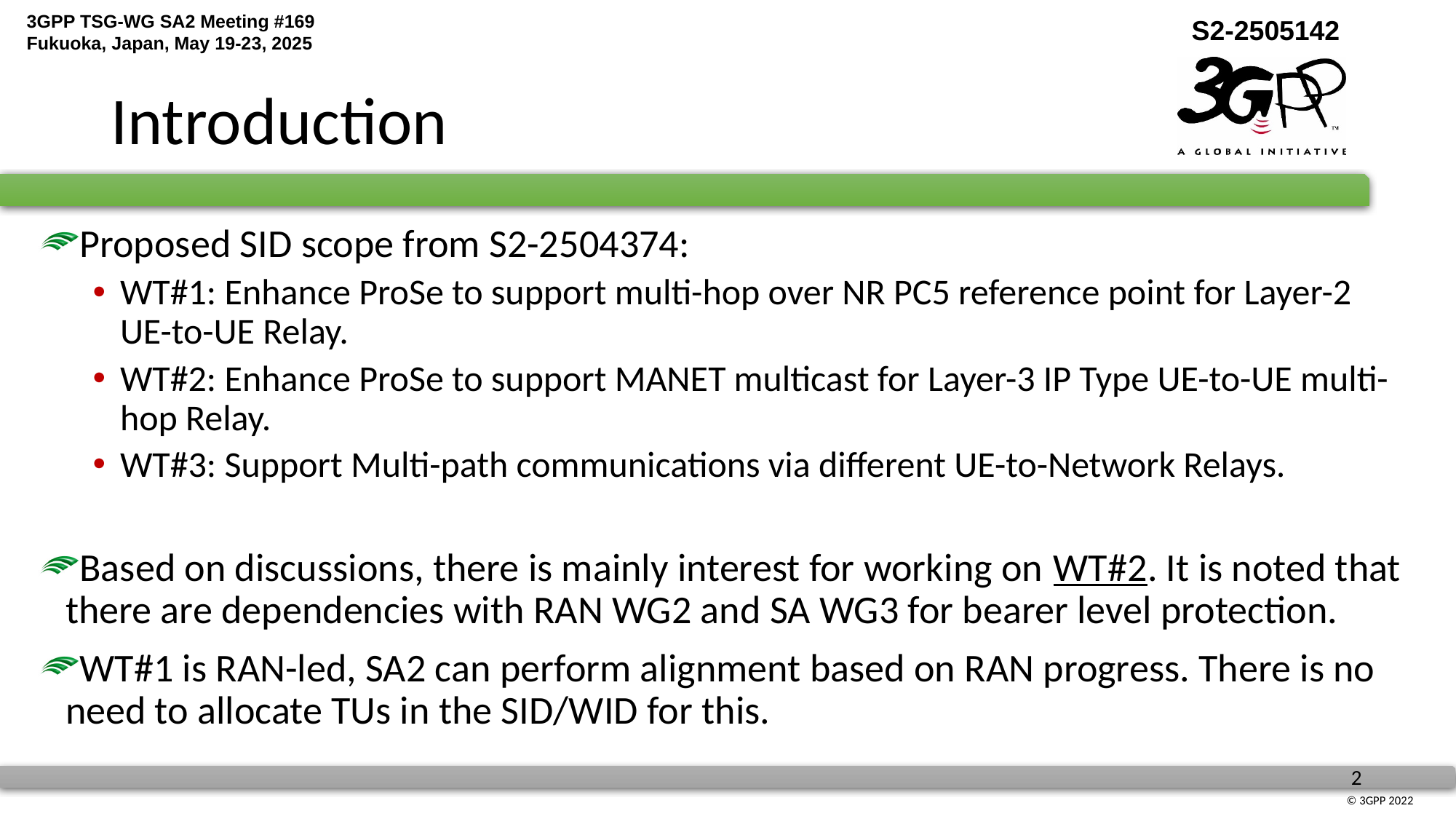

S2-2505142
# Introduction
Proposed SID scope from S2-2504374:
WT#1: Enhance ProSe to support multi-hop over NR PC5 reference point for Layer-2 UE-to-UE Relay.
WT#2: Enhance ProSe to support MANET multicast for Layer-3 IP Type UE-to-UE multi-hop Relay.
WT#3: Support Multi-path communications via different UE-to-Network Relays.

Based on discussions, there is mainly interest for working on WT#2. It is noted that there are dependencies with RAN WG2 and SA WG3 for bearer level protection.
WT#1 is RAN-led, SA2 can perform alignment based on RAN progress. There is no need to allocate TUs in the SID/WID for this.